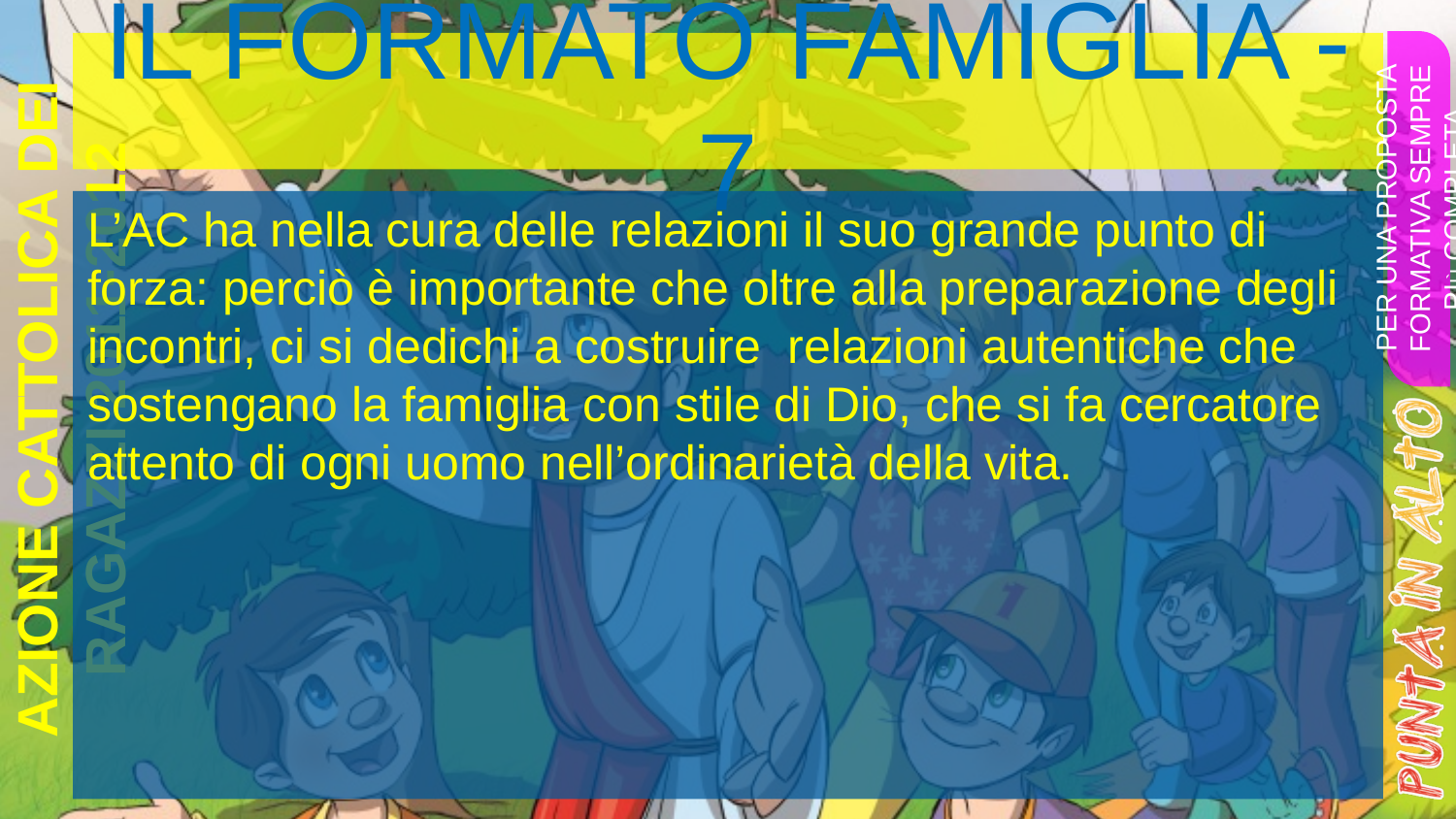

# IL FORMATO FAMIGLIA - 7
PER UNA PROPOSTA FORMATIVA SEMPRE PIÙ COMPLETA
L’AC ha nella cura delle relazioni il suo grande punto di forza: perciò è importante che oltre alla preparazione degli incontri, ci si dedichi a costruire  relazioni autentiche che sostengano la famiglia con stile di Dio, che si fa cercatore attento di ogni uomo nell’ordinarietà della vita.